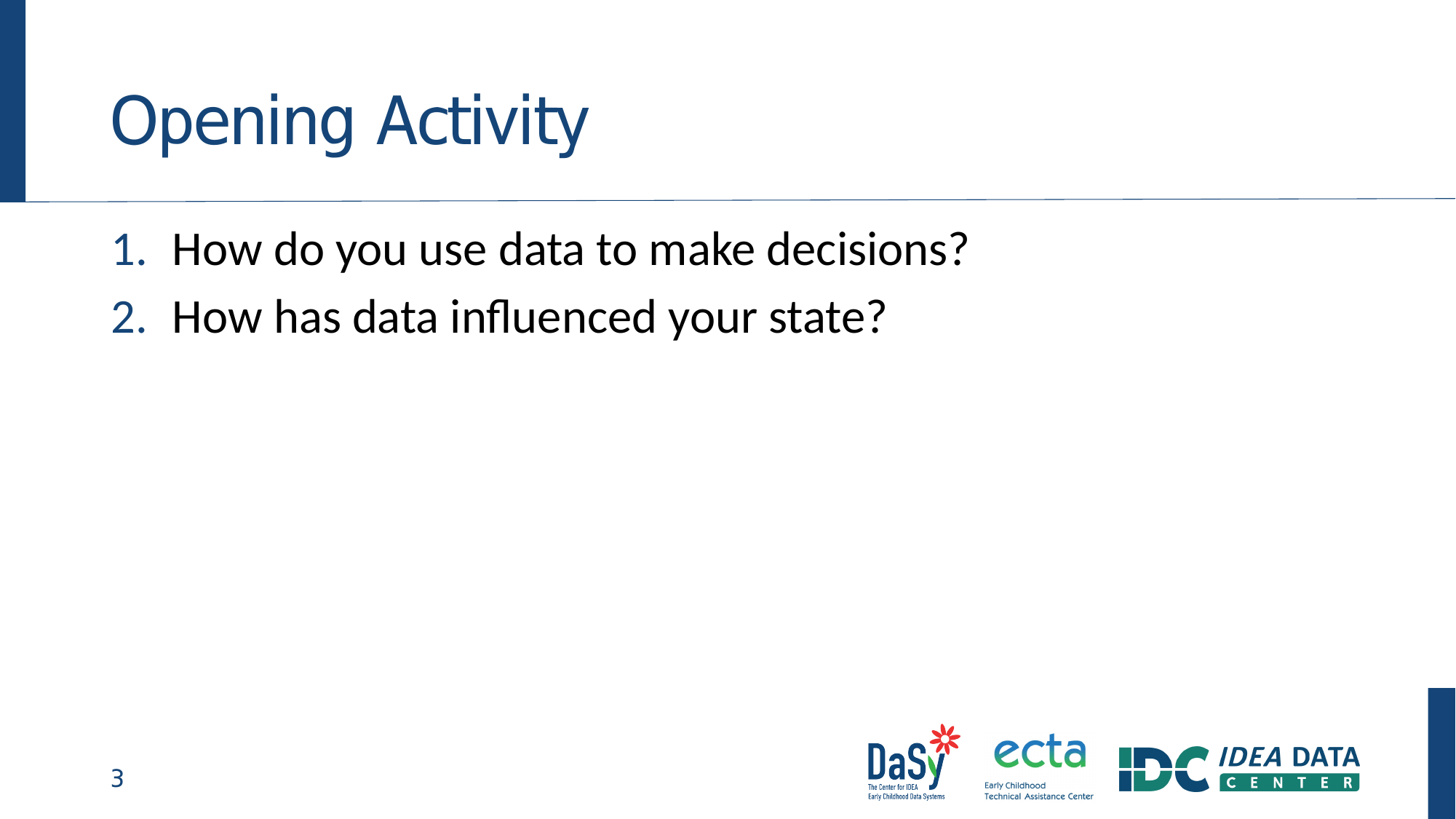

# Opening Activity
How do you use data to make decisions?
How has data influenced your state?